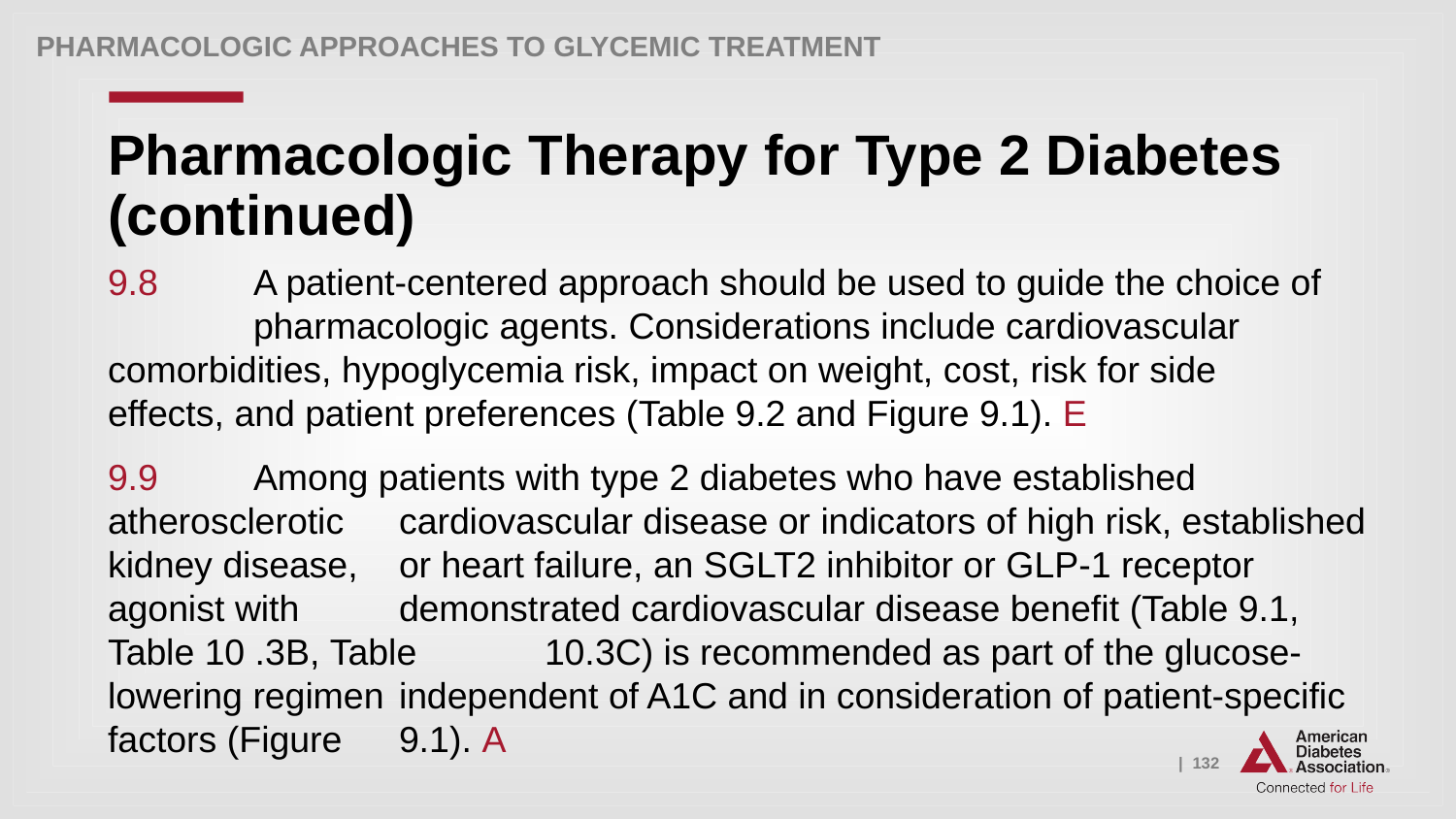

Pharmacologic Approaches to Glycemic Treatment
# Pharmacologic Therapy for Type 2 Diabetes (continued)
9.8 	A patient-centered approach should be used to guide the choice of 	pharmacologic agents. Considerations include cardiovascular 	comorbidities, hypoglycemia risk, impact on weight, cost, risk for side 	effects, and patient preferences (Table 9.2 and Figure 9.1). E
9.9 	Among patients with type 2 diabetes who have established atherosclerotic 	cardiovascular disease or indicators of high risk, established kidney disease, 	or heart failure, an SGLT2 inhibitor or GLP-1 receptor agonist with 	demonstrated cardiovascular disease benefit (Table 9.1, Table 10 .3B, Table 	10.3C) is recommended as part of the glucose-lowering regimen 	independent of A1C and in consideration of patient-specific factors (Figure 	9.1). A